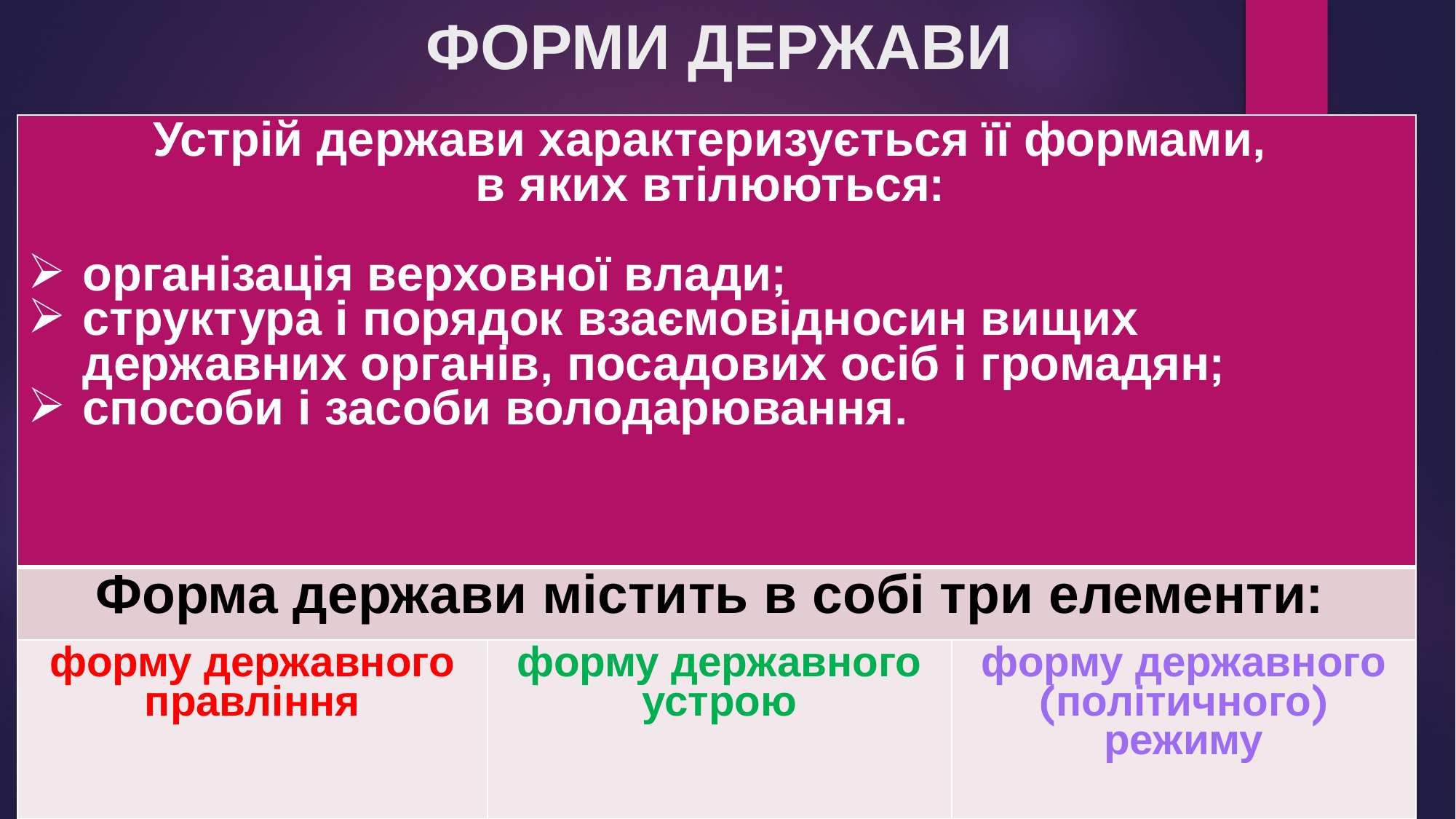

# ФОРМИ ДЕРЖАВИ
| Устрій держави характеризується її формами, в яких втілюються: організація верховної влади; структура і порядок взаємовідносин вищих державних органів, посадових осіб і громадян; способи і засоби володарювання. |  |  |
| --- | --- | --- |
| Форма держави містить в собі три елементи: |  |  |
| форму державного правління | форму державного устрою | форму державного (політичного) режиму |